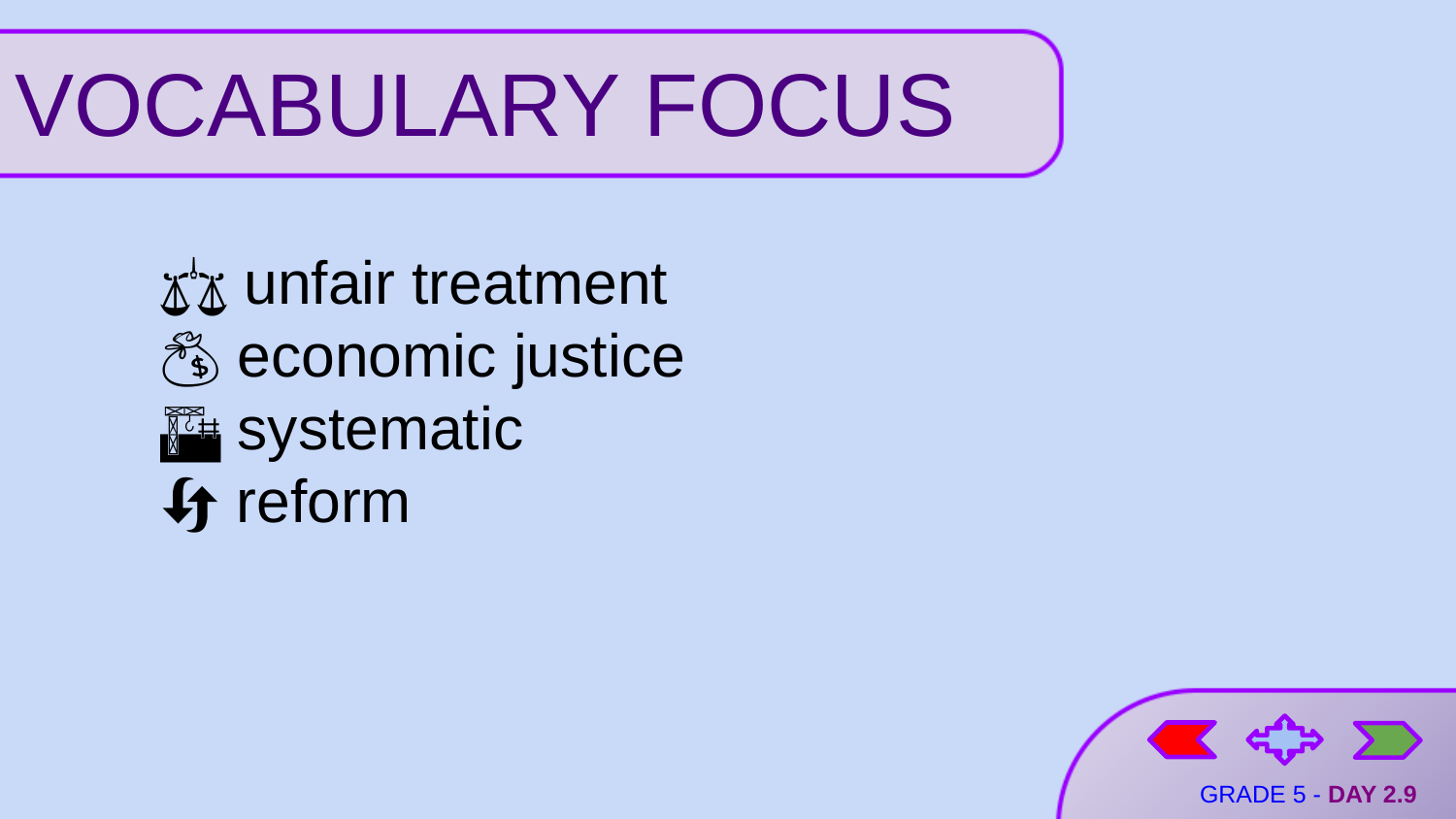

# VOCABULARY FOCUS

⚖️ unfair treatment
💰 economic justice
🏗 systematic
🔄 reform

GRADE 5 - DAY 2.9